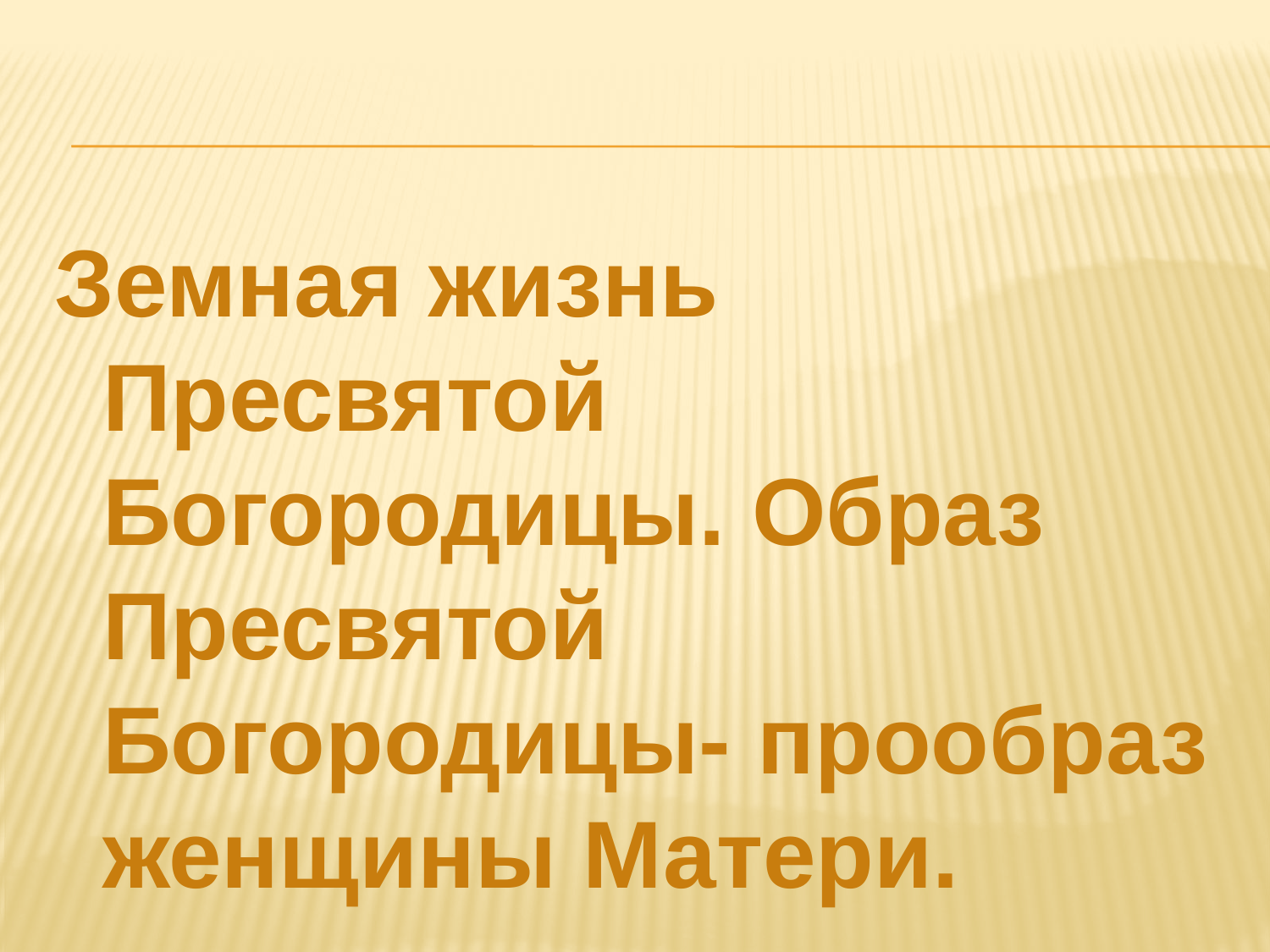

#
Земная жизнь Пресвятой Богородицы. Образ Пресвятой Богородицы- прообраз женщины Матери.